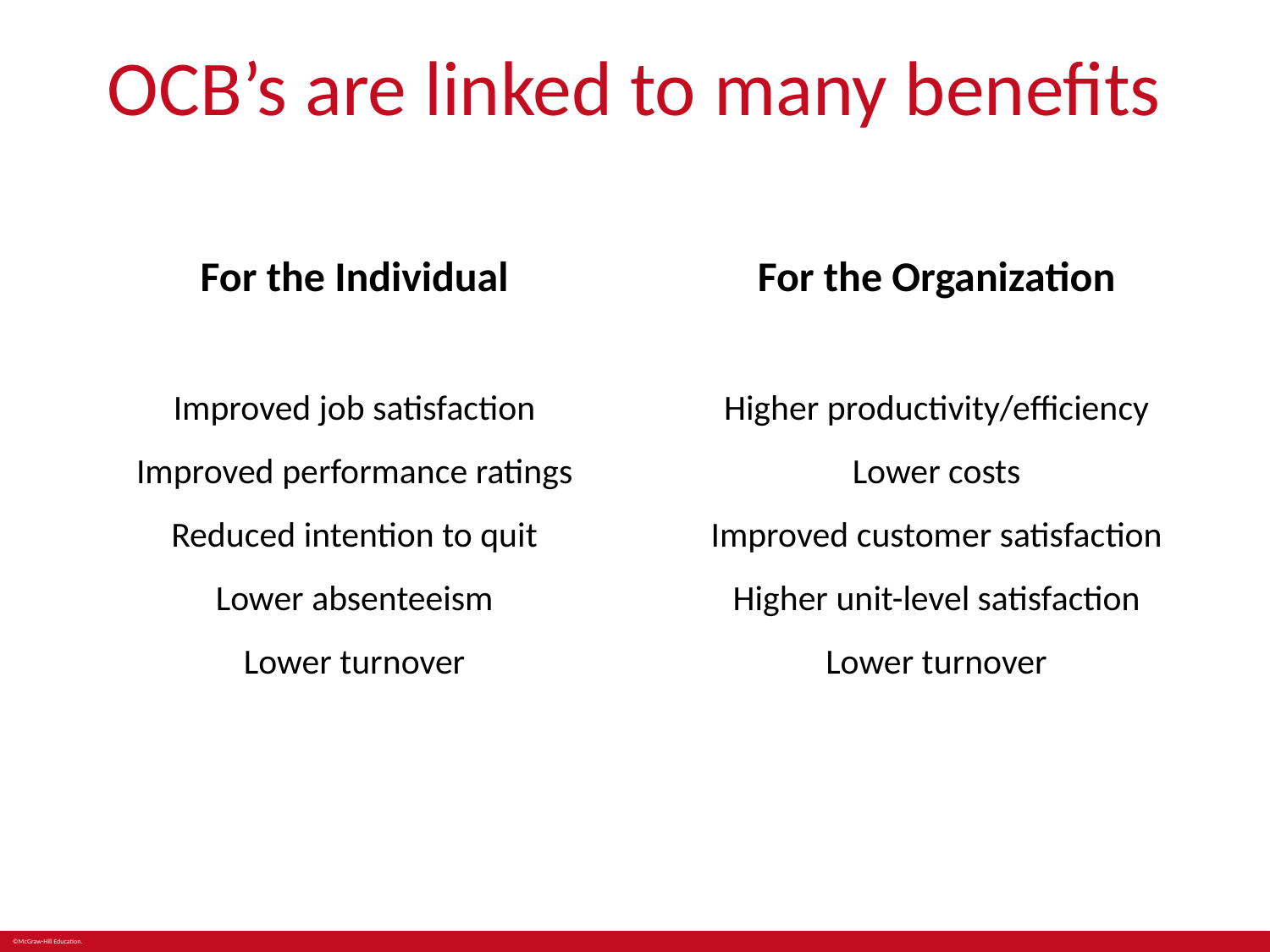

# OCB’s are linked to many benefits
For the Individual

Improved job satisfaction
Improved performance ratings
Reduced intention to quit
Lower absenteeism
Lower turnover

For the Organization

Higher productivity/efficiency
Lower costs
Improved customer satisfaction
Higher unit-level satisfaction
Lower turnover